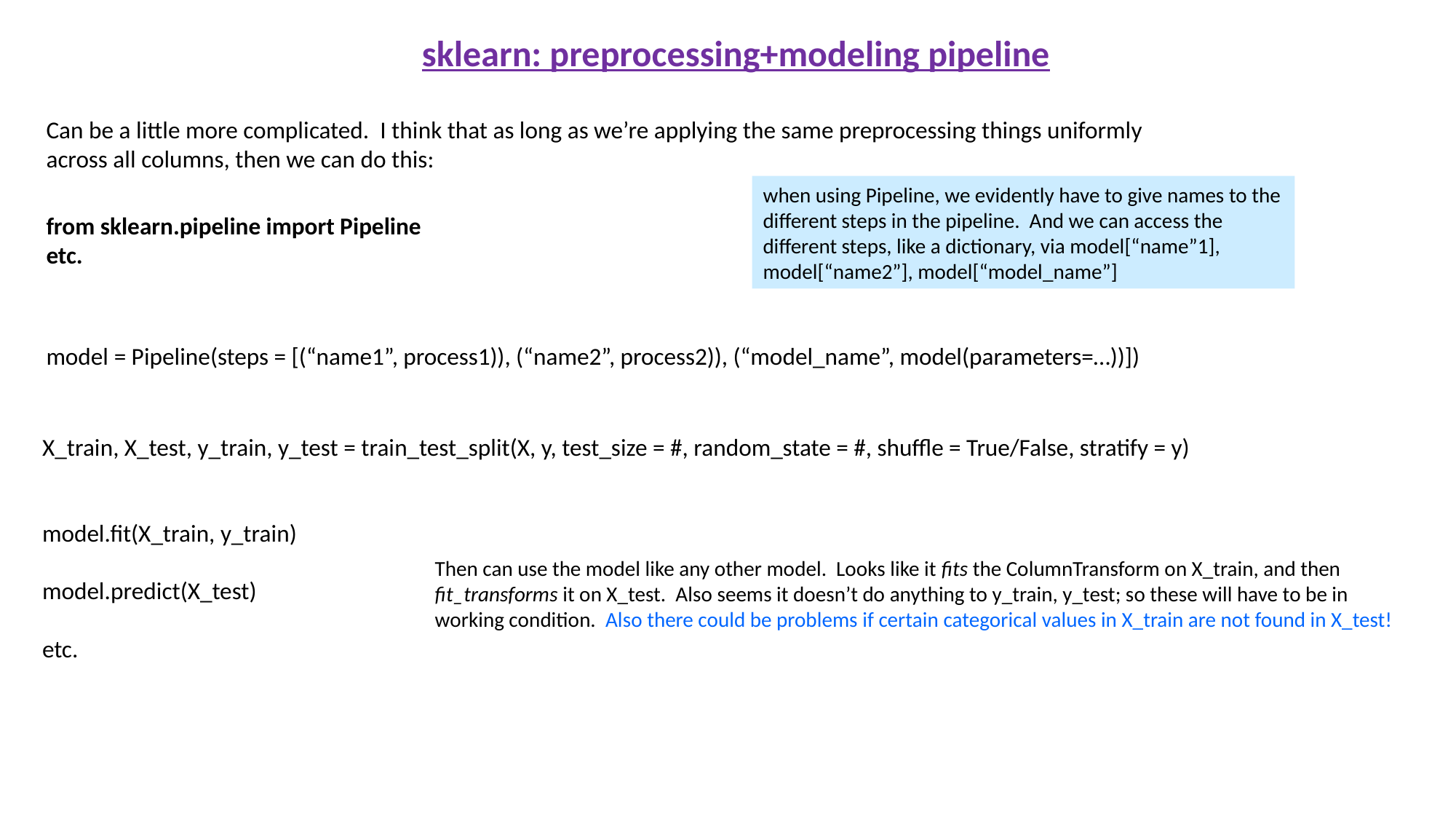

sklearn: preprocessing+modeling pipeline
Can be a little more complicated.  I think that as long as we’re applying the same preprocessing things uniformly across all columns, then we can do this:
when using Pipeline, we evidently have to give names to the different steps in the pipeline.  And we can access the different steps, like a dictionary, via model[“name”1], model[“name2”], model[“model_name”]
from sklearn.pipeline import Pipeline
etc.
model = Pipeline(steps = [(“name1”, process1)), (“name2”, process2)), (“model_name”, model(parameters=…))])
X_train, X_test, y_train, y_test = train_test_split(X, y, test_size = #, random_state = #, shuffle = True/False, stratify = y)
model.fit(X_train, y_train)

model.predict(X_test)

etc.
Then can use the model like any other model.  Looks like it fits the ColumnTransform on X_train, and then fit_transforms it on X_test.  Also seems it doesn’t do anything to y_train, y_test; so these will have to be in working condition.  Also there could be problems if certain categorical values in X_train are not found in X_test!